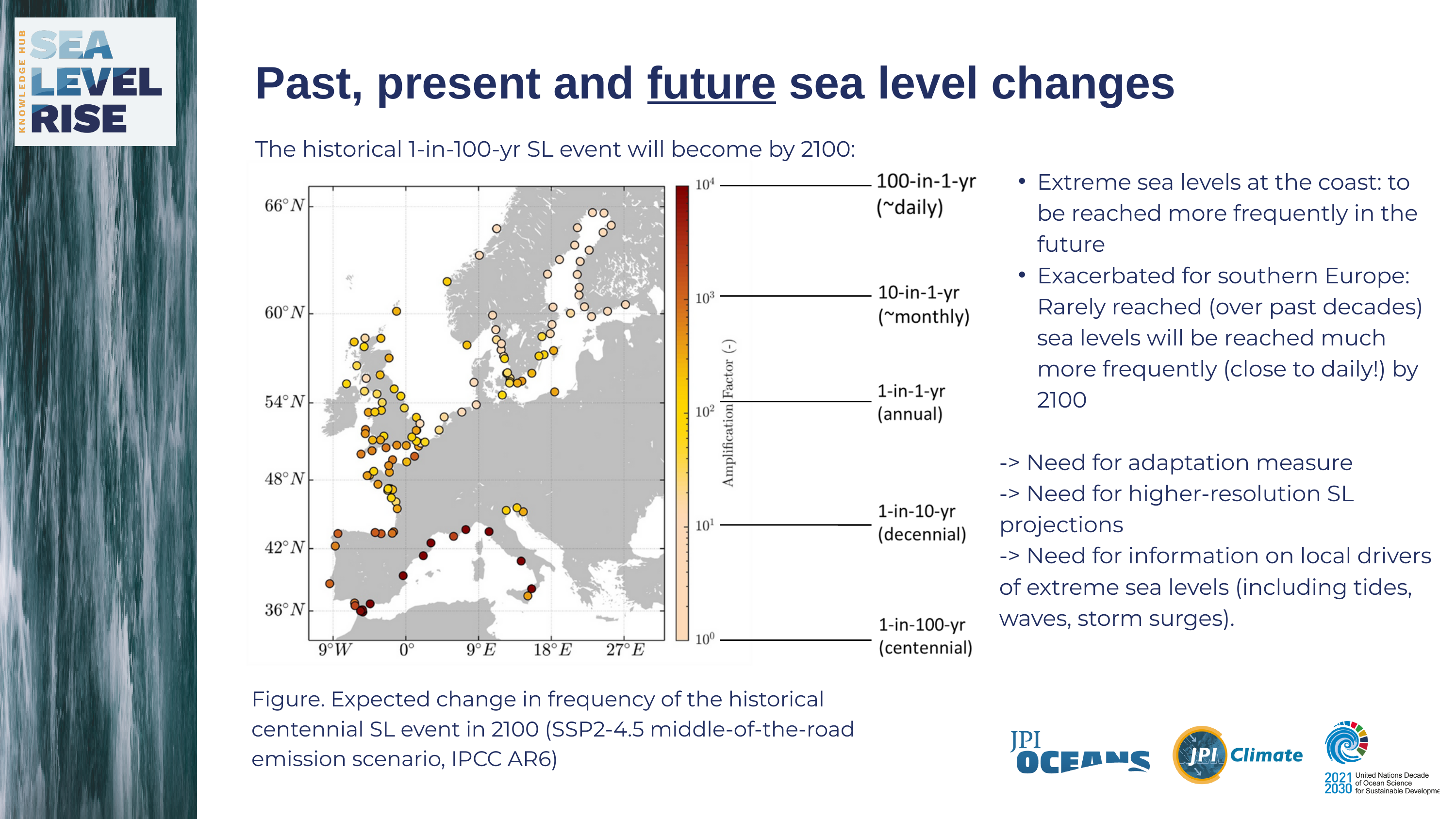

Past, present and future sea level changes
The historical 1-in-100-yr SL event will become by 2100:

Extreme sea levels at the coast: to be reached more frequently in the future
Exacerbated for southern Europe: Rarely reached (over past decades) sea levels will be reached much more frequently (close to daily!) by 2100

-> Need for adaptation measure
-> Need for higher-resolution SL projections
-> Need for information on local drivers of extreme sea levels (including tides, waves, storm surges).

Figure. Expected change in frequency of the historical centennial SL event in 2100 (SSP2-4.5 middle-of-the-road emission scenario, IPCC AR6)